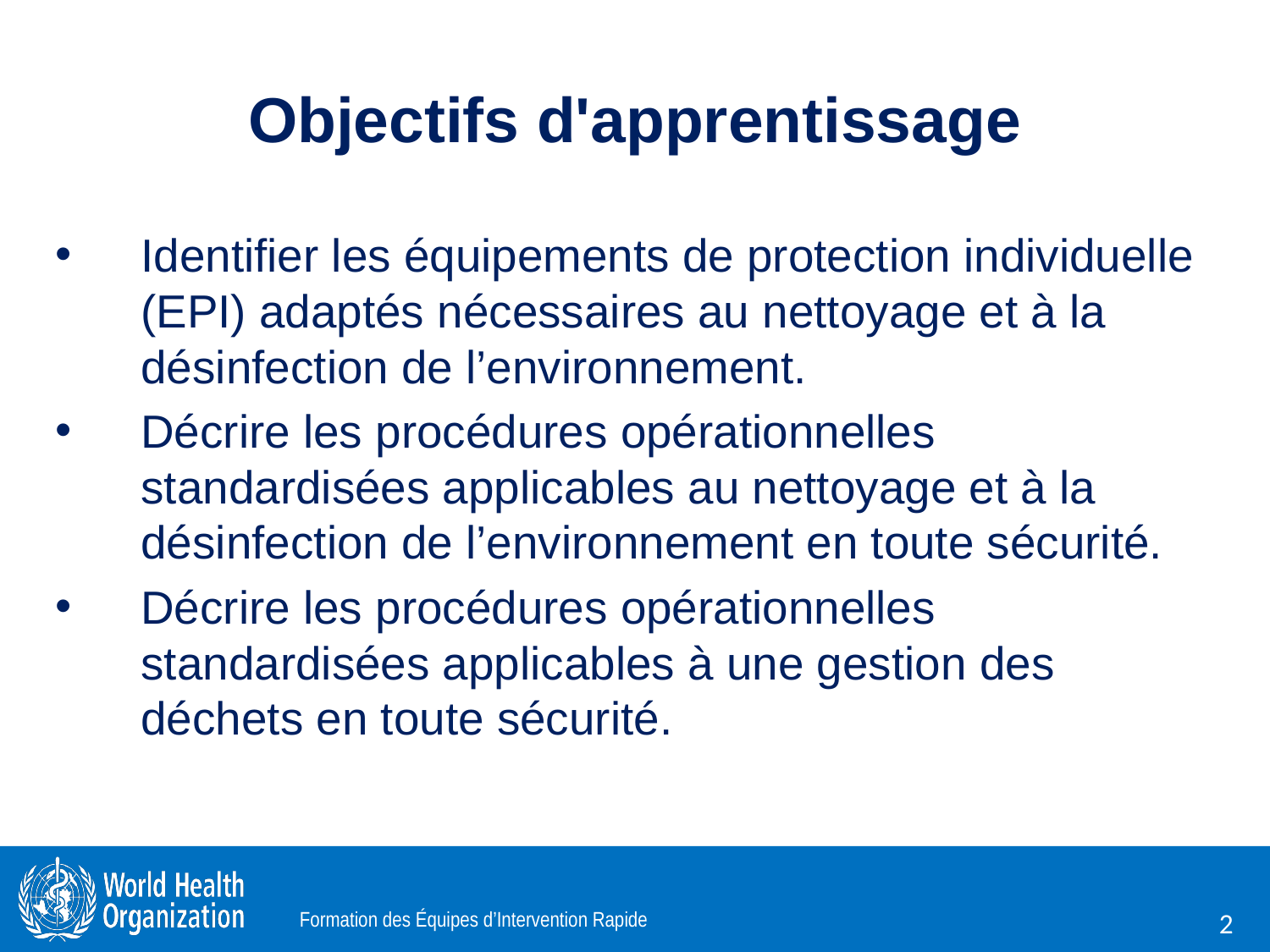

# Objectifs d'apprentissage
Identifier les équipements de protection individuelle (EPI) adaptés nécessaires au nettoyage et à la désinfection de l’environnement.
Décrire les procédures opérationnelles standardisées applicables au nettoyage et à la désinfection de l’environnement en toute sécurité.
Décrire les procédures opérationnelles standardisées applicables à une gestion des déchets en toute sécurité.